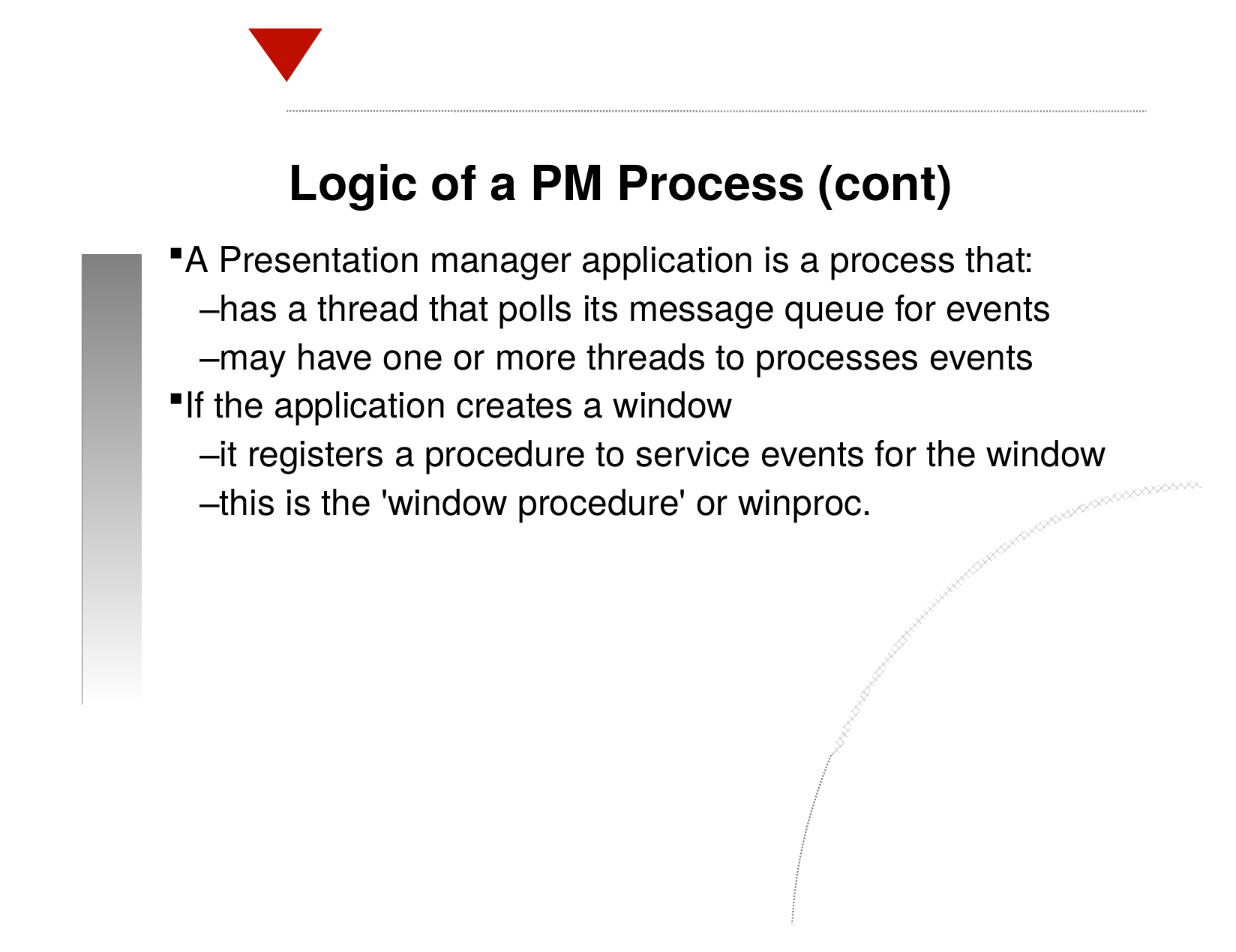

Logic of a PM Process (cont)
A Presentation manager application is a process that:
has a thread that polls its message queue for events
may have one or more threads to processes events
If the application creates a window
it registers a procedure to service events for the window
this is the 'window procedure' or winproc.